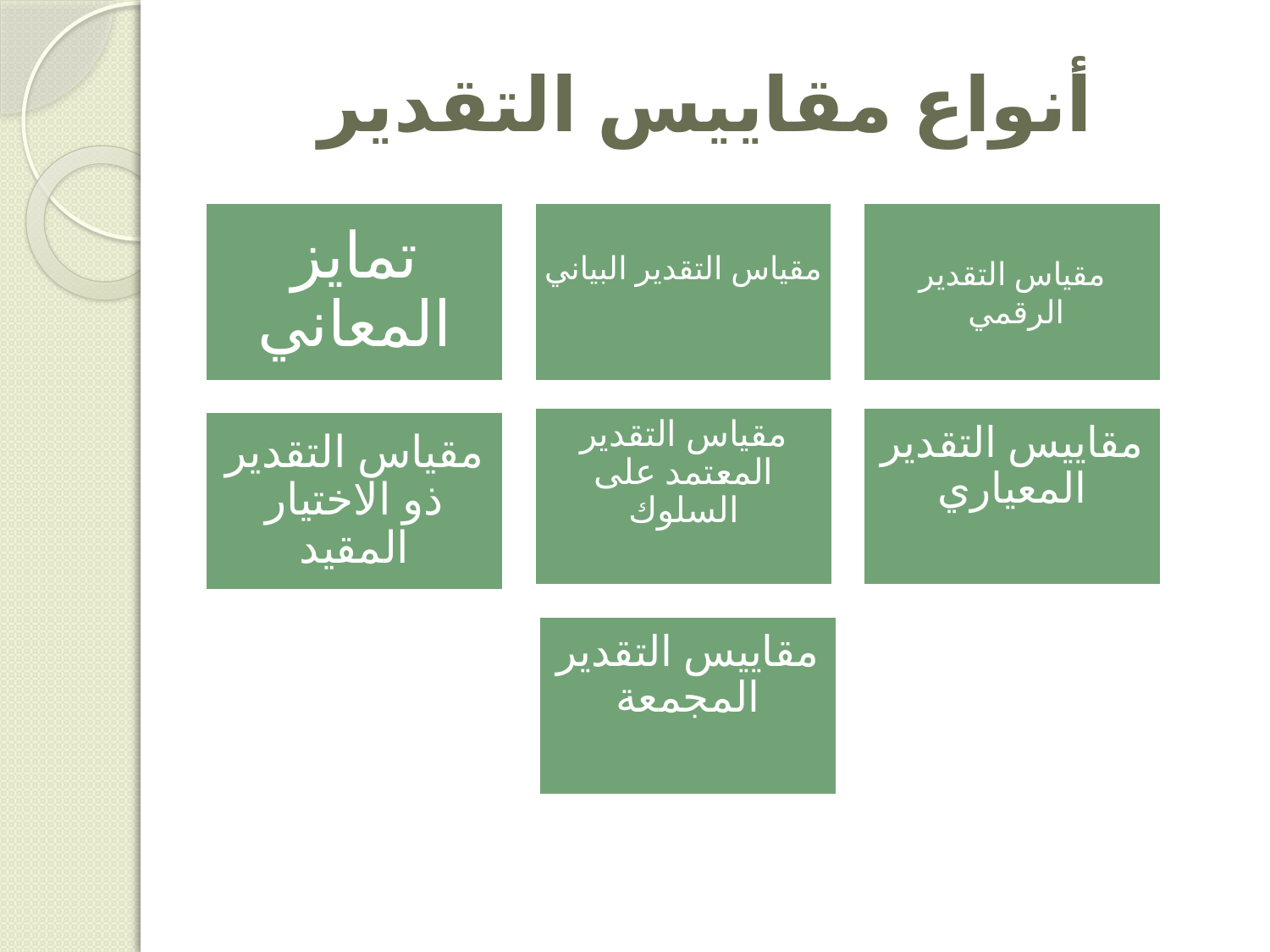

# أنواع مقاييس التقدير
تمايز المعاني
مقياس التقدير البياني

مقياس التقدير الرقمي
مقياس التقدير ذو الاختيار المقيد
مقياس التقدير المعتمد على السلوك

مقاييس التقدير المعياري

مقاييس التقدير المجمعة